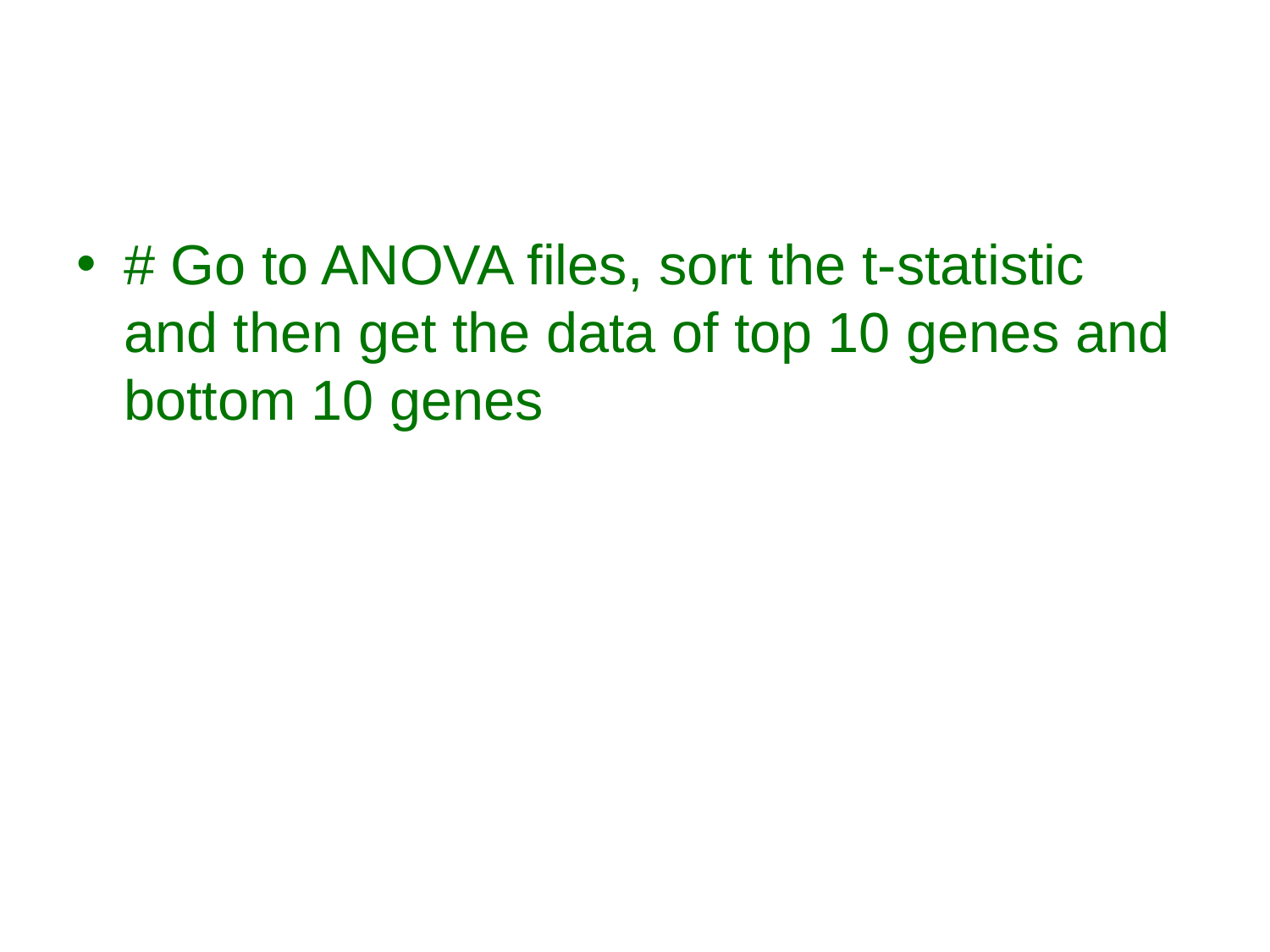

#
# Go to ANOVA files, sort the t-statistic and then get the data of top 10 genes and bottom 10 genes